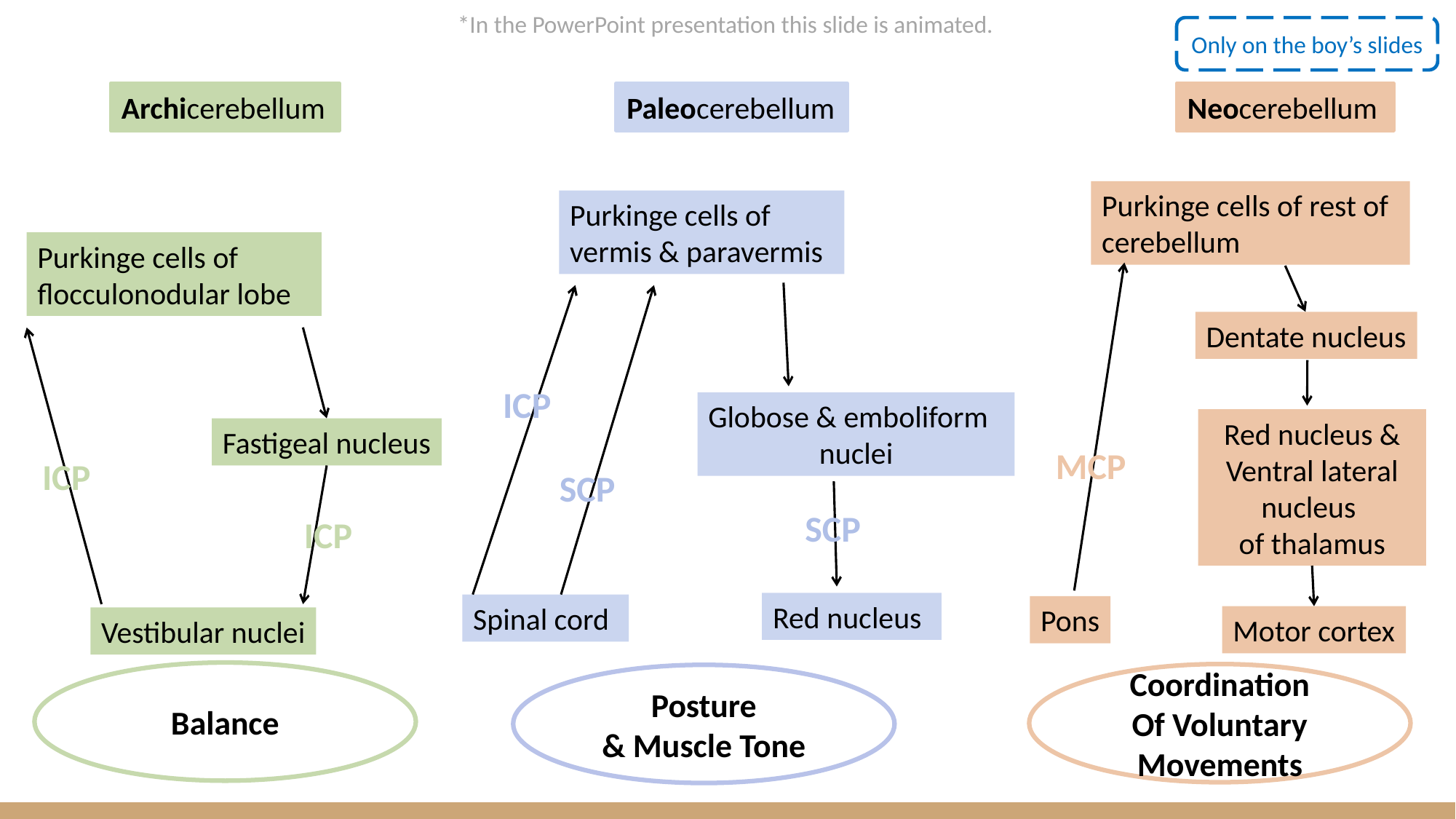

*In the PowerPoint presentation this slide is animated.
Only on the boy’s slides
Archicerebellum
Paleocerebellum
Neocerebellum
Purkinge cells of rest of cerebellum
Purkinge cells of vermis & paravermis
Purkinge cells of flocculonodular lobe
Dentate nucleus
ICP
Globose & emboliform
nuclei
Red nucleus &
Ventral lateral nucleus
of thalamus
Fastigeal nucleus
MCP
ICP
SCP
SCP
ICP
Red nucleus
Spinal cord
Pons
Motor cortex
Vestibular nuclei
Balance
Coordination
Of Voluntary Movements
Posture
& Muscle Tone